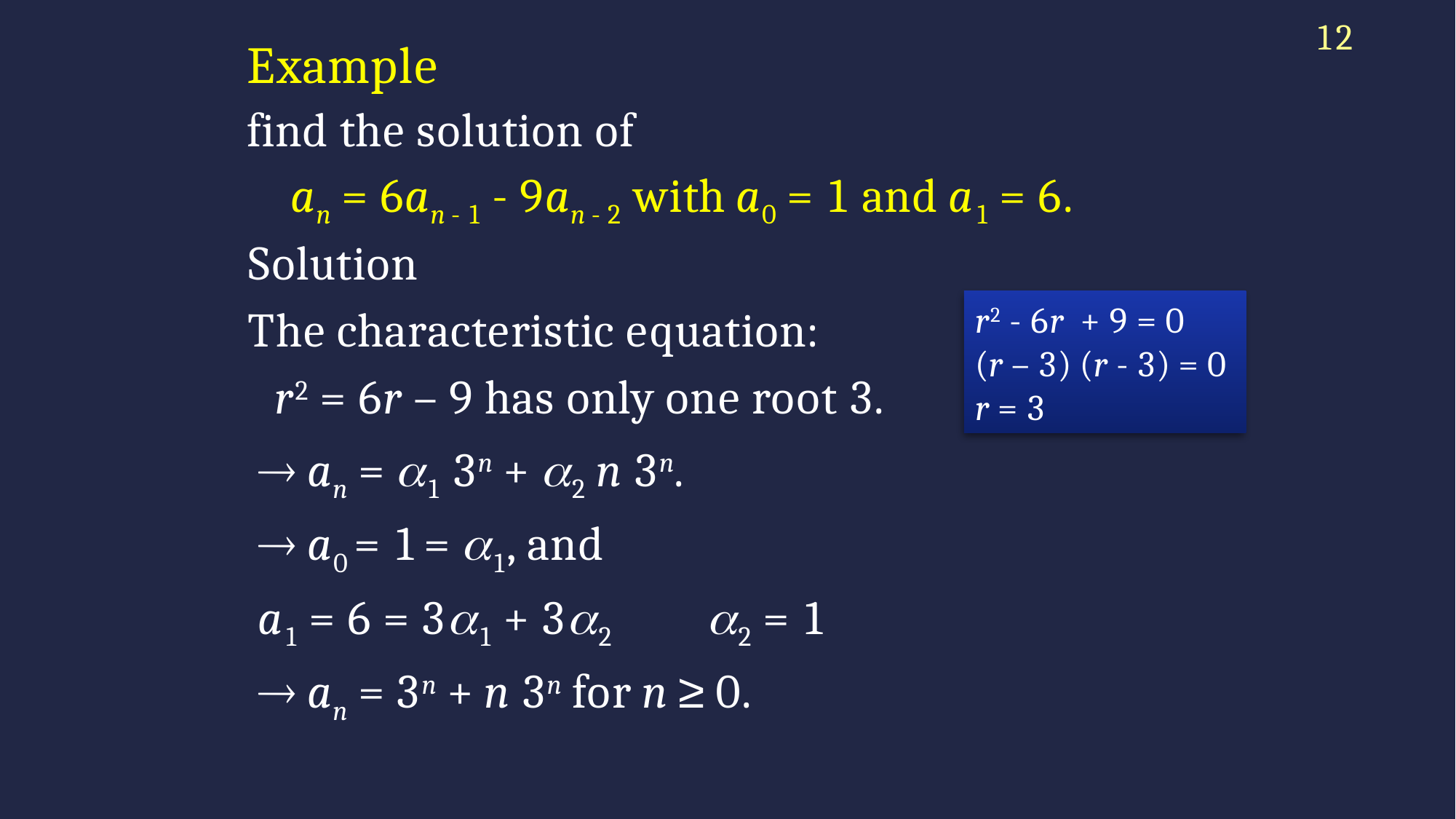

12
# Example
find the solution of
an = 6an - 1 - 9an - 2 with a0 = 1 and a1 = 6.
Solution
The characteristic equation:
	r2 = 6r – 9 has only one root 3.
 → an = α1 3n + α2 n 3n.
 → a0 = 1 = α1, and
 a1 = 6 = 3α1 + 3α2 		α2 = 1
 → an = 3n + n 3n for n ≥ 0.

r2 - 6r  + 9 = 0
(r – 3) (r - 3) = 0
r = 3